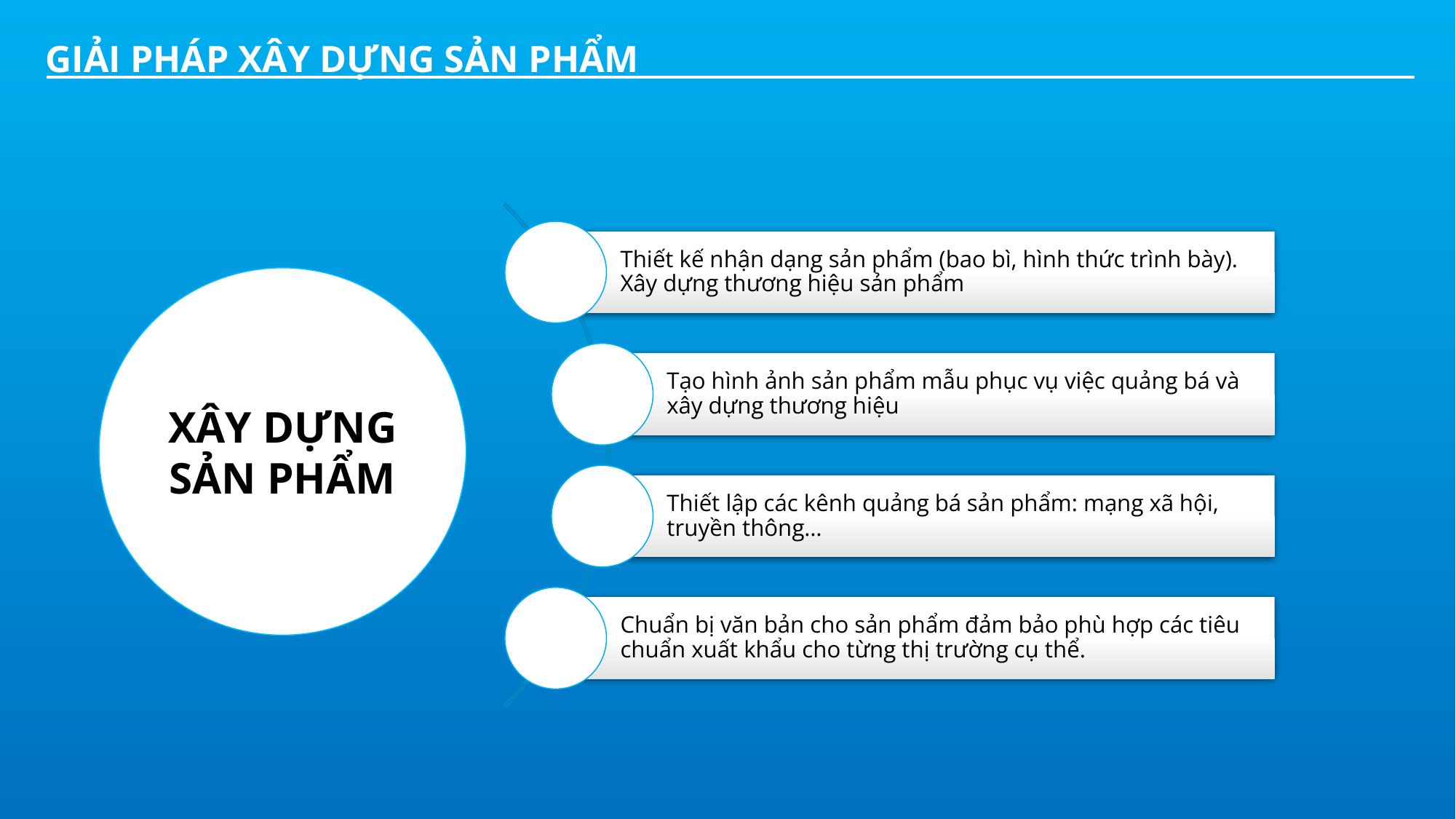

GIẢI PHÁP XÂY DỰNG SẢN PHẨM

Thiết kế nhận dạng sản phẩm (bao bì, hình thức trình bày). Xây dựng thương hiệu sản phẩm

Tạo hình ảnh sản phẩm mẫu phục vụ việc quảng bá và xây dựng thương hiệu

Thiết lập các kênh quảng bá sản phẩm: mạng xã hội, truyền thông…

Chuẩn bị văn bản cho sản phẩm đảm bảo phù hợp các tiêu chuẩn xuất khẩu cho từng thị trường cụ thể.
XÂY DỰNG SẢN PHẨM